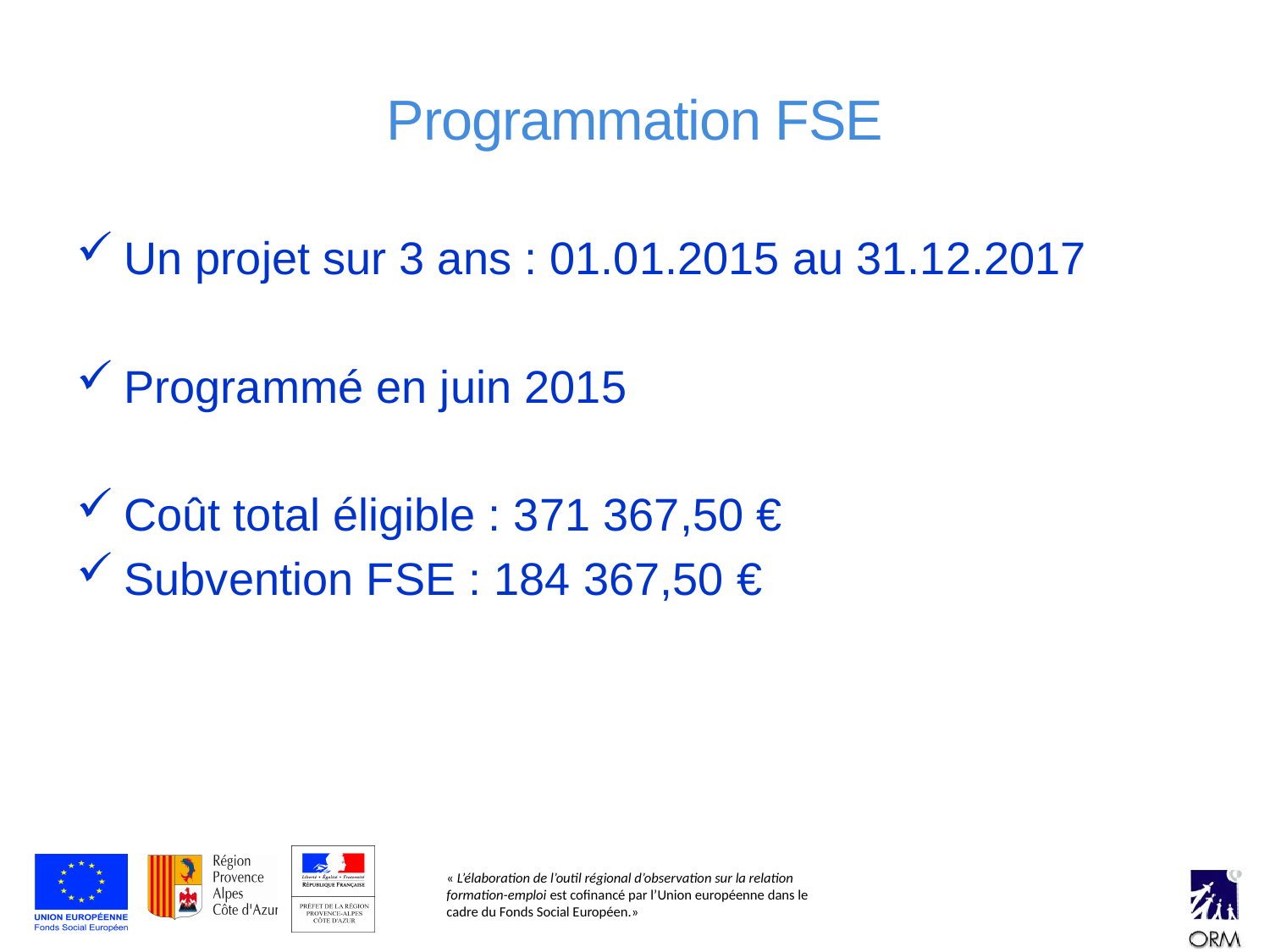

# Programmation FSE
Un projet sur 3 ans : 01.01.2015 au 31.12.2017

Programmé en juin 2015

Coût total éligible : 371 367,50 €
Subvention FSE : 184 367,50 €